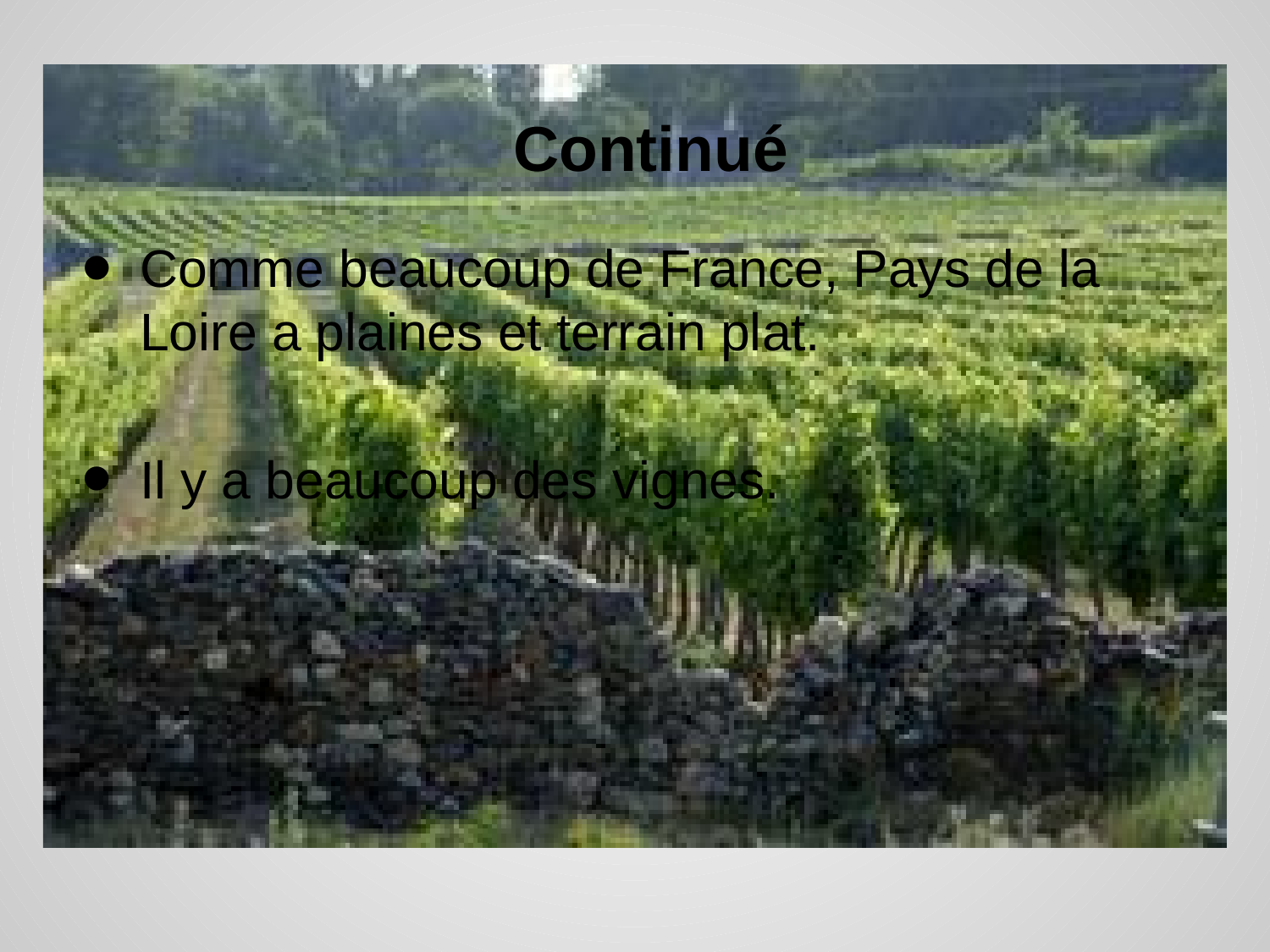

# Continué

Comme beaucoup de France, Pays de la Loire a plaines et terrain plat.

Il y a beaucoup des vignes.